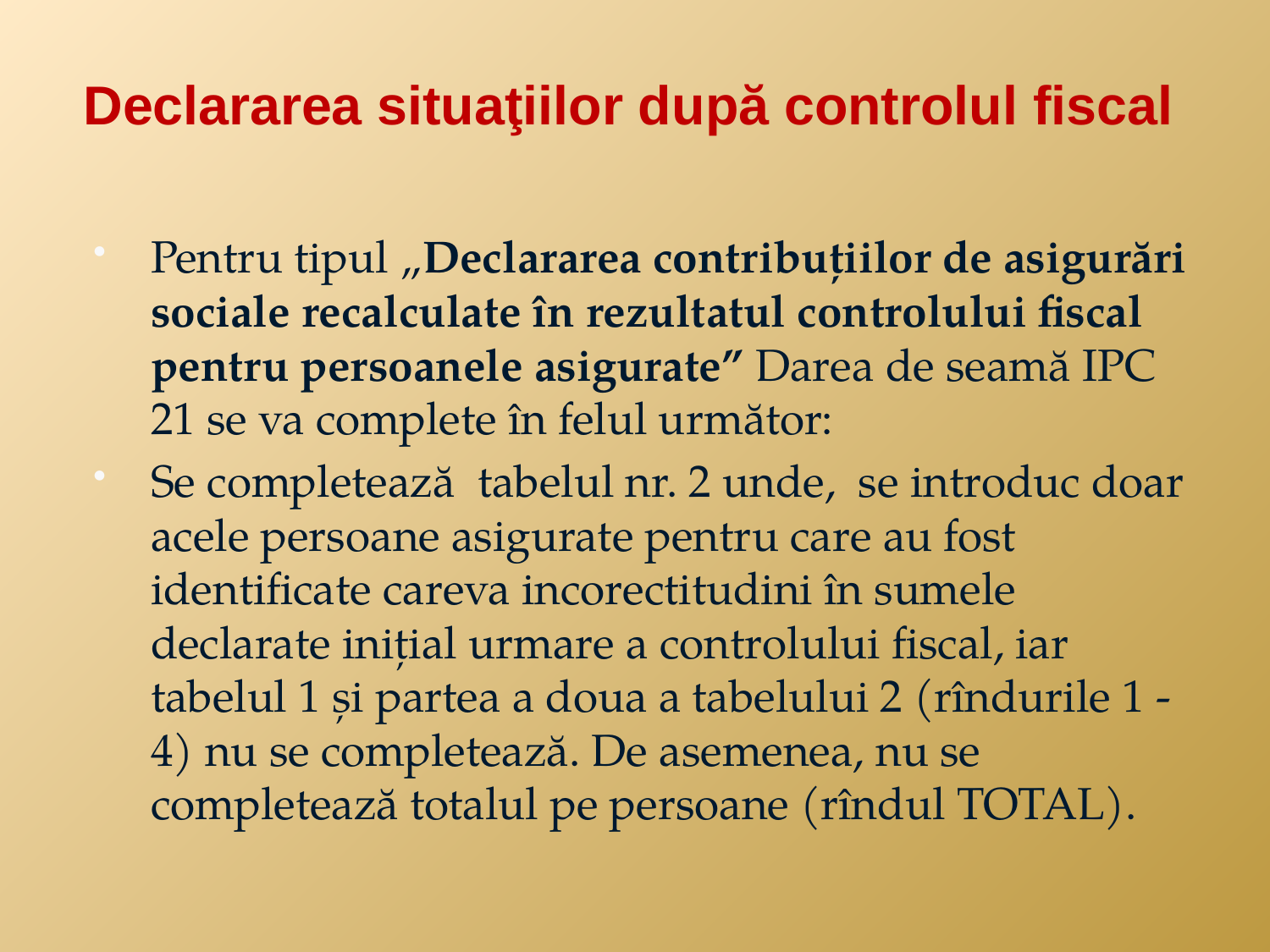

# Declararea situaţiilor după controlul fiscal
Pentru tipul „Declararea contribuțiilor de asigurări sociale recalculate în rezultatul controlului fiscal pentru persoanele asigurate” Darea de seamă IPC 21 se va complete în felul următor:
Se completează  tabelul nr. 2 unde,  se introduc doar acele persoane asigurate pentru care au fost identificate careva incorectitudini în sumele declarate iniţial urmare a controlului fiscal, iar tabelul 1 şi partea a doua a tabelului 2 (rîndurile 1 - 4) nu se completează. De asemenea, nu se completează totalul pe persoane (rîndul TOTAL).